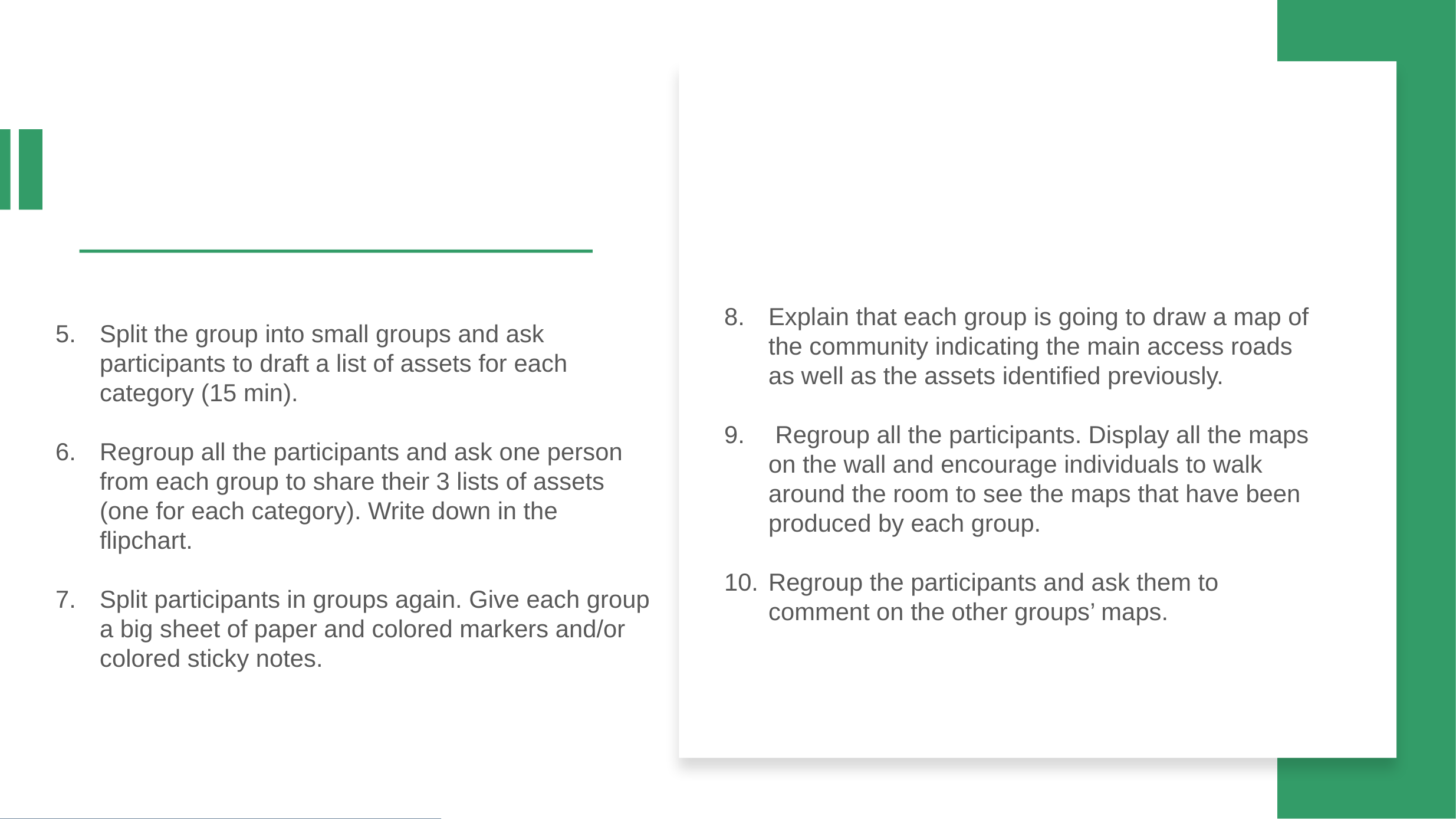

Explain that each group is going to draw a map of the community indicating the main access roads as well as the assets identified previously.

 Regroup all the participants. Display all the maps on the wall and encourage individuals to walk around the room to see the maps that have been produced by each group.

Regroup the participants and ask them to comment on the other groups’ maps.

Split the group into small groups and ask participants to draft a list of assets for each category (15 min).

Regroup all the participants and ask one person from each group to share their 3 lists of assets (one for each category). Write down in the flipchart.

Split participants in groups again. Give each group a big sheet of paper and colored markers and/or colored sticky notes.